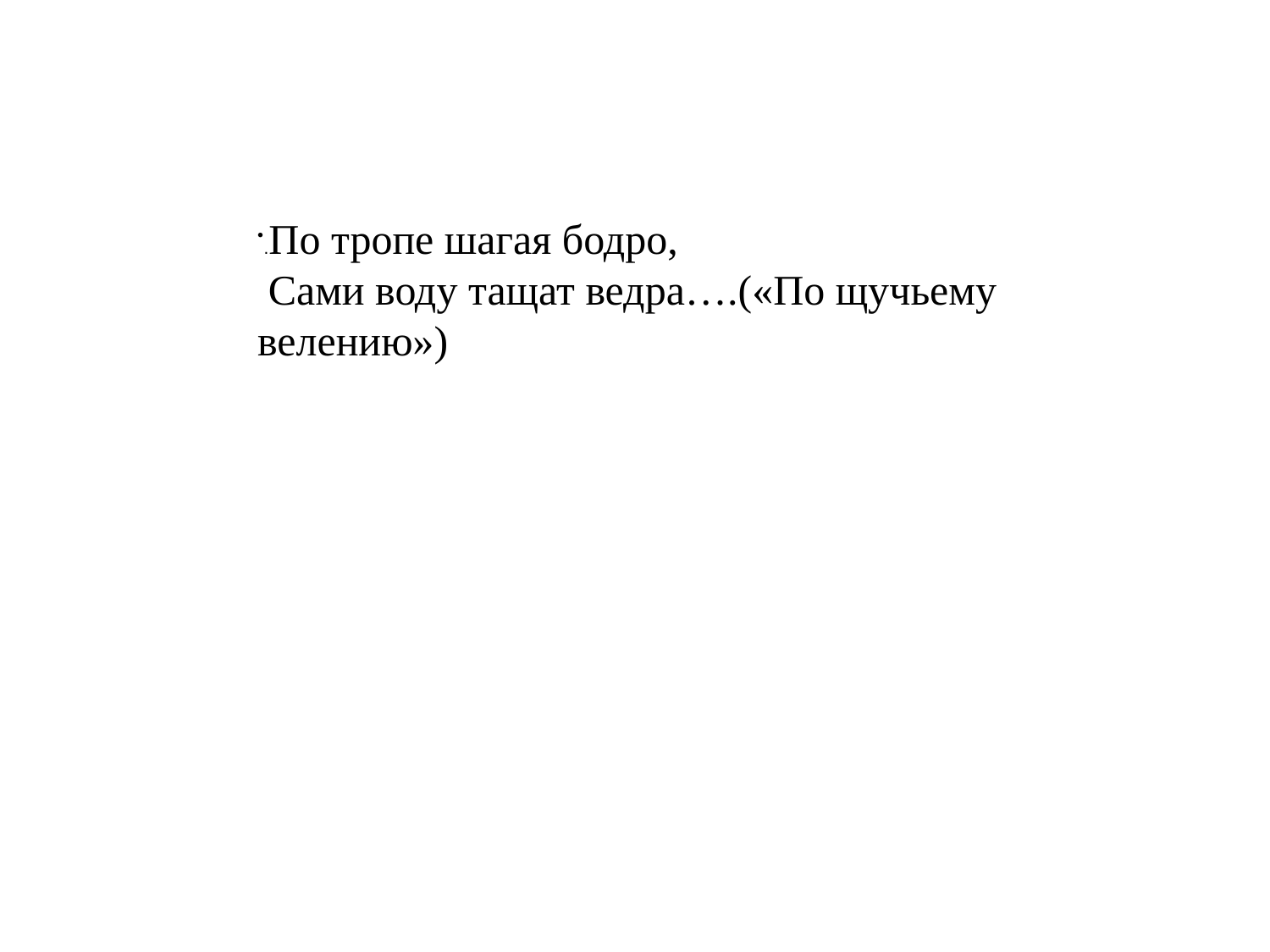

.По тропе шагая бодро,
 Сами воду тащат ведра….(«По щучьему велению»)